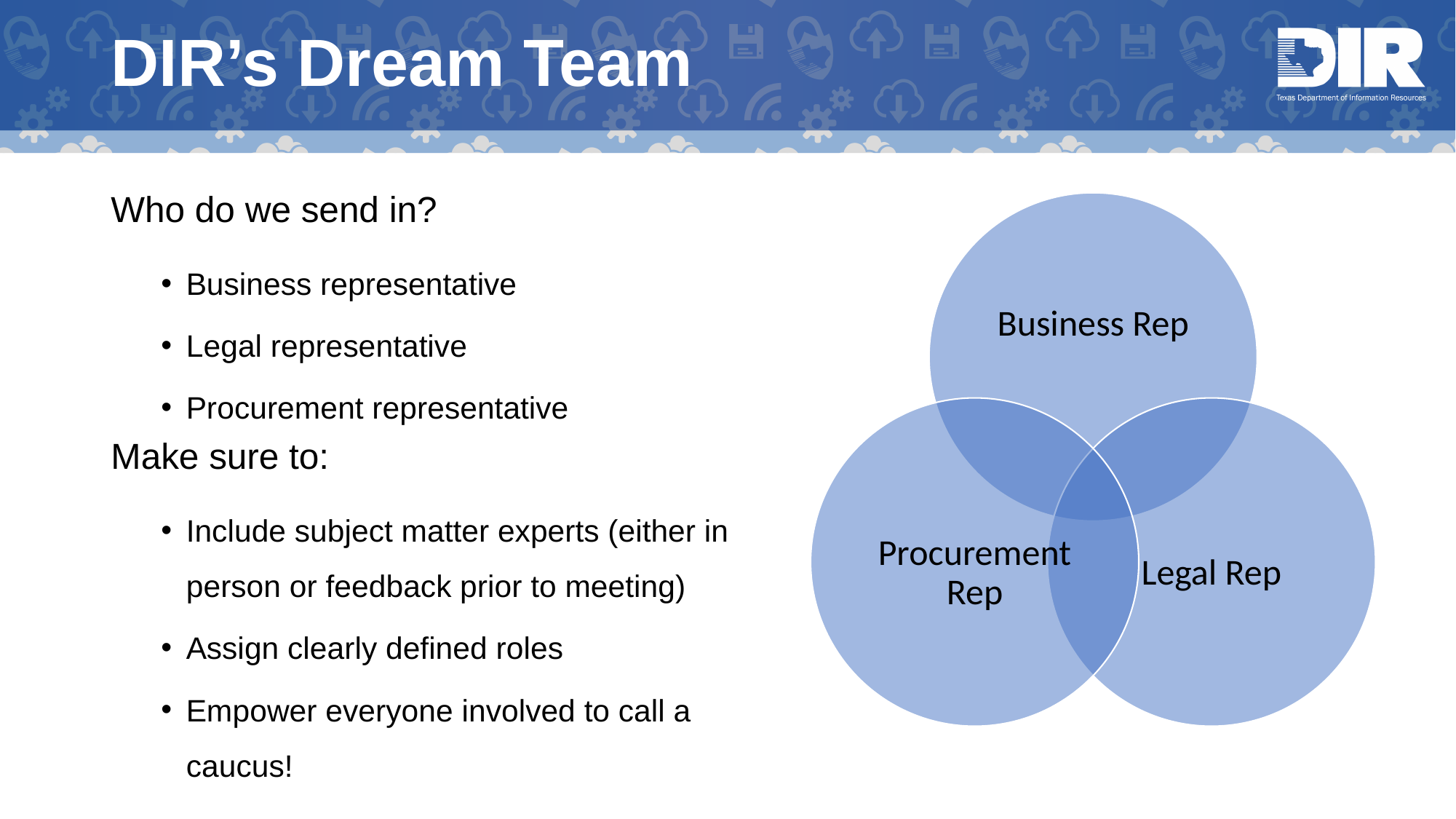

# DIR’s Dream Team
Who do we send in?
Business representative
Legal representative
Procurement representative
Make sure to:
Include subject matter experts (either in person or feedback prior to meeting)
Assign clearly defined roles
Empower everyone involved to call a caucus!
Business Rep
Legal Rep
Procurement Rep